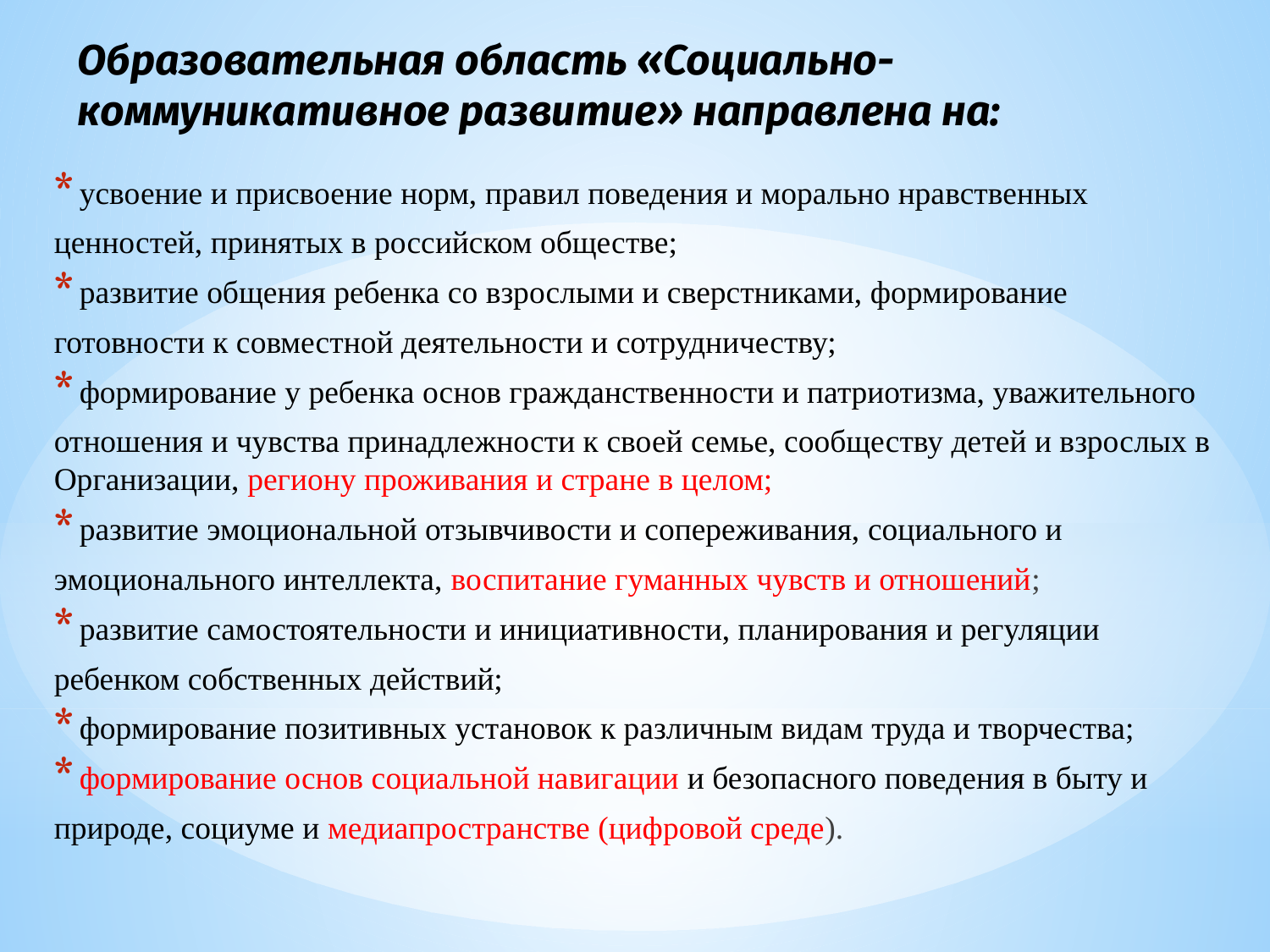

# Образовательная область «Социально-коммуникативное развитие» направлена на:
усвоение и присвоение норм, правил поведения и морально нравственных
ценностей, принятых в российском обществе;
развитие общения ребенка со взрослыми и сверстниками, формирование
готовности к совместной деятельности и сотрудничеству;
формирование у ребенка основ гражданственности и патриотизма, уважительного
отношения и чувства принадлежности к своей семье, сообществу детей и взрослых в Организации, региону проживания и стране в целом;
развитие эмоциональной отзывчивости и сопереживания, социального и
эмоционального интеллекта, воспитание гуманных чувств и отношений;
развитие самостоятельности и инициативности, планирования и регуляции
ребенком собственных действий;
формирование позитивных установок к различным видам труда и творчества;
формирование основ социальной навигации и безопасного поведения в быту и
природе, социуме и медиапространстве (цифровой среде).